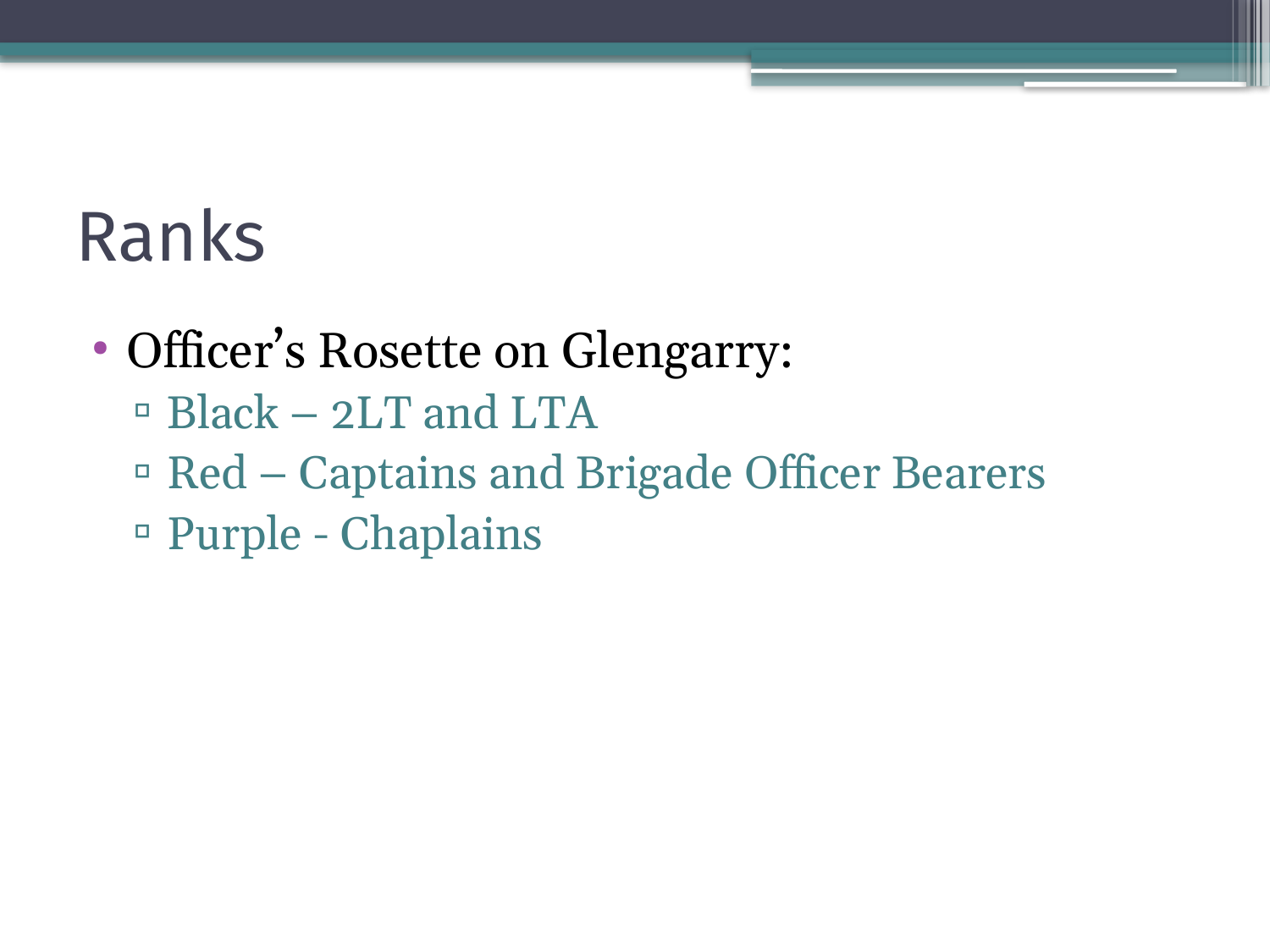

# Ranks
Officer’s Rosette on Glengarry:
Black – 2LT and LTA
Red – Captains and Brigade Officer Bearers
Purple - Chaplains